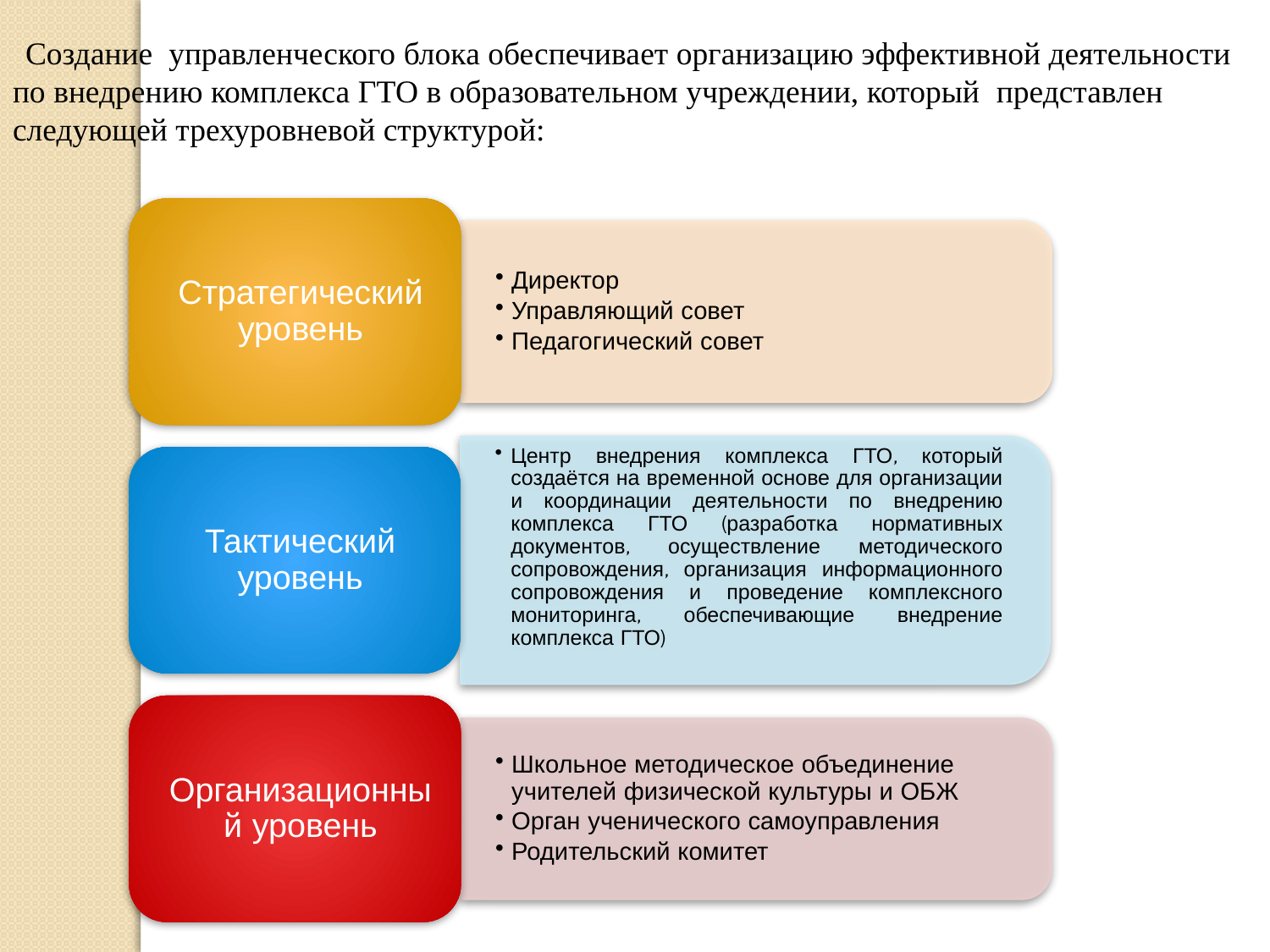

Создание  управленческого блока обеспечивает организацию эффективной деятельности по внедрению комплекса ГТО в образовательном учреждении, который  представлен следующей трехуровневой структурой:

Директор
Управляющий совет
Педагогический совет
Стратегический уровень
Центр внедрения комплекса ГТО, который создаётся на временной основе для организации и координации деятельности по внедрению комплекса ГТО (разработка нормативных документов, осуществление методического сопровождения, организация информационного сопровождения и проведение комплексного мониторинга, обеспечивающие внедрение комплекса ГТО)

Тактический уровень
Школьное методическое объединение учителей физической культуры и ОБЖ
Орган ученического самоуправления
Родительский комитет
Организационный уровень